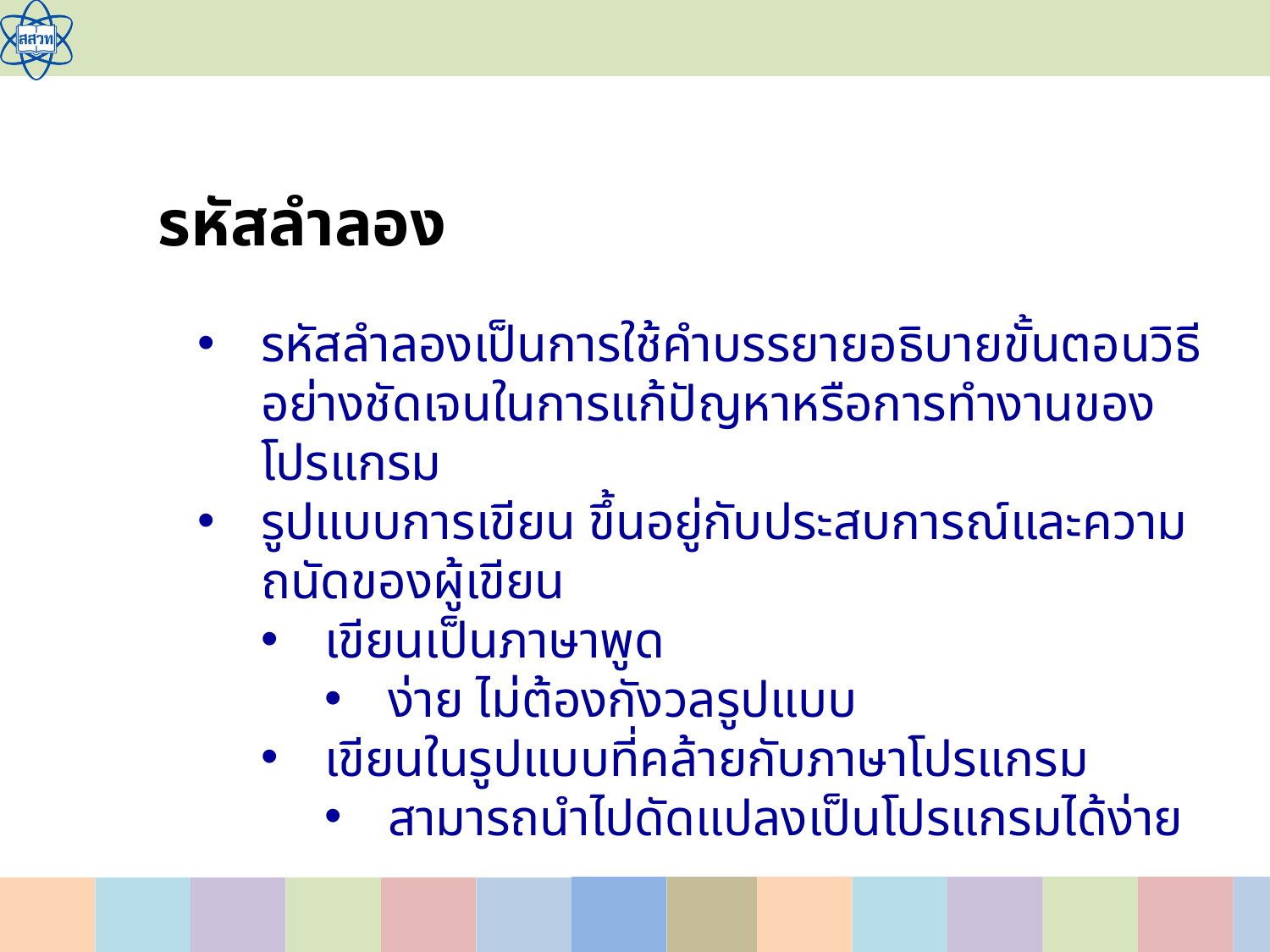

รหัสลำลอง

รหัสลำลองเป็นการใช้คำบรรยายอธิบายขั้นตอนวิธีอย่างชัดเจนในการแก้ปัญหาหรือการทำงานของโปรแกรม
รูปแบบการเขียน ขึ้นอยู่กับประสบการณ์และความถนัดของผู้เขียน
เขียนเป็นภาษาพูด
ง่าย ไม่ต้องกังวลรูปแบบ
เขียนในรูปแบบที่คล้ายกับภาษาโปรแกรม
สามารถนำไปดัดแปลงเป็นโปรแกรมได้ง่าย
30